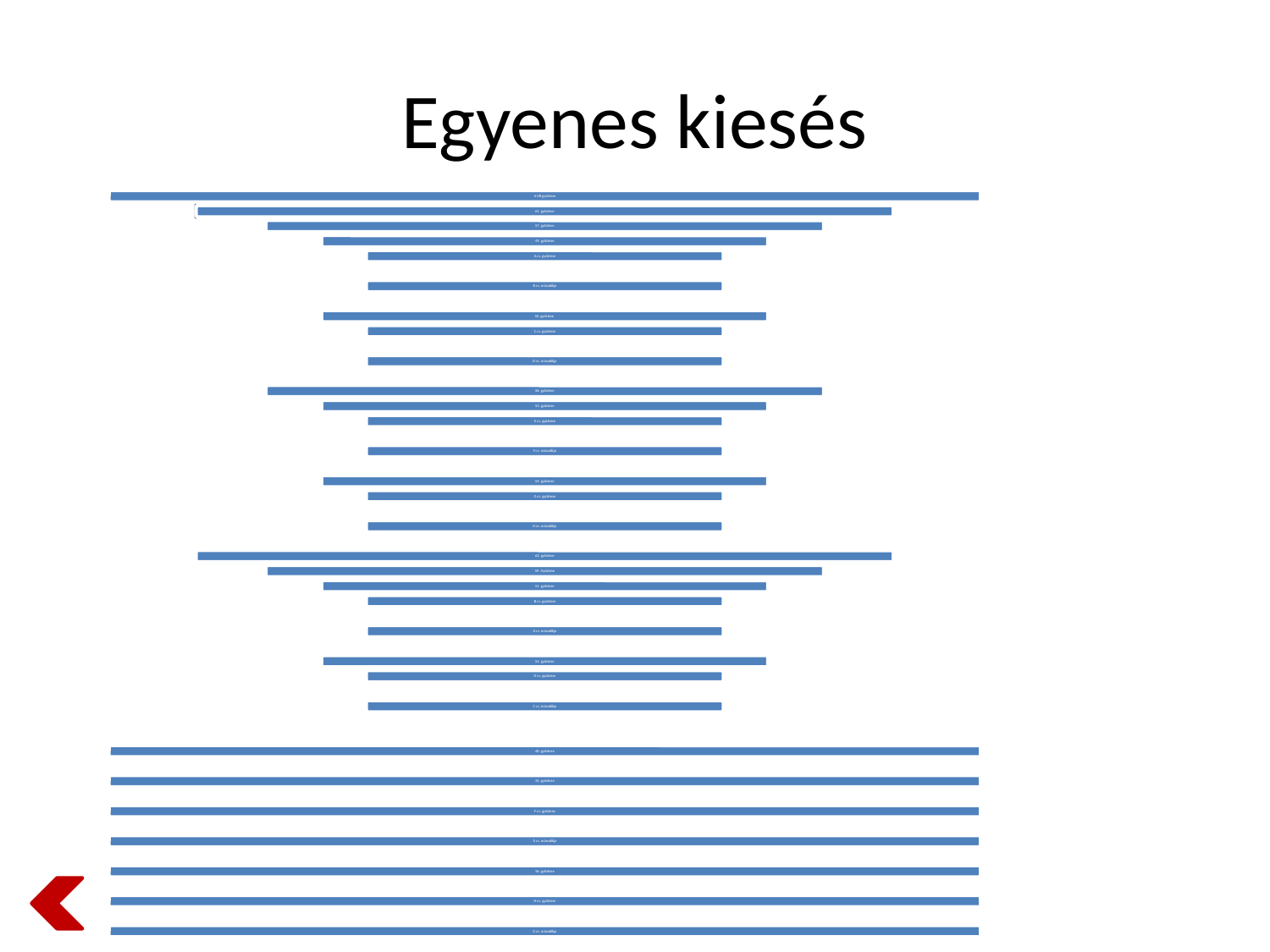

# Egyenes kiesés
A VB győztese
61. győztese
57. győztese
49. győztese
A cs. győztese
B cs. másodikja
50. győztese
C cs. győztese
D cs. másodikja
58. győztese
53. győztese
E cs. győztese
F cs. másodikja
54. győztese
G cs. győztese
H cs. másodikja
62. győztese
59. Győztese
51. győztese
B cs. győztese
A cs. másodikja
52. győztese
D cs. győztese
C cs. másodikja
60. győztese
55. győztese
F cs. győztese
E cs. másodikja
56. győztese
H cs. győztese
G cs. másodikja